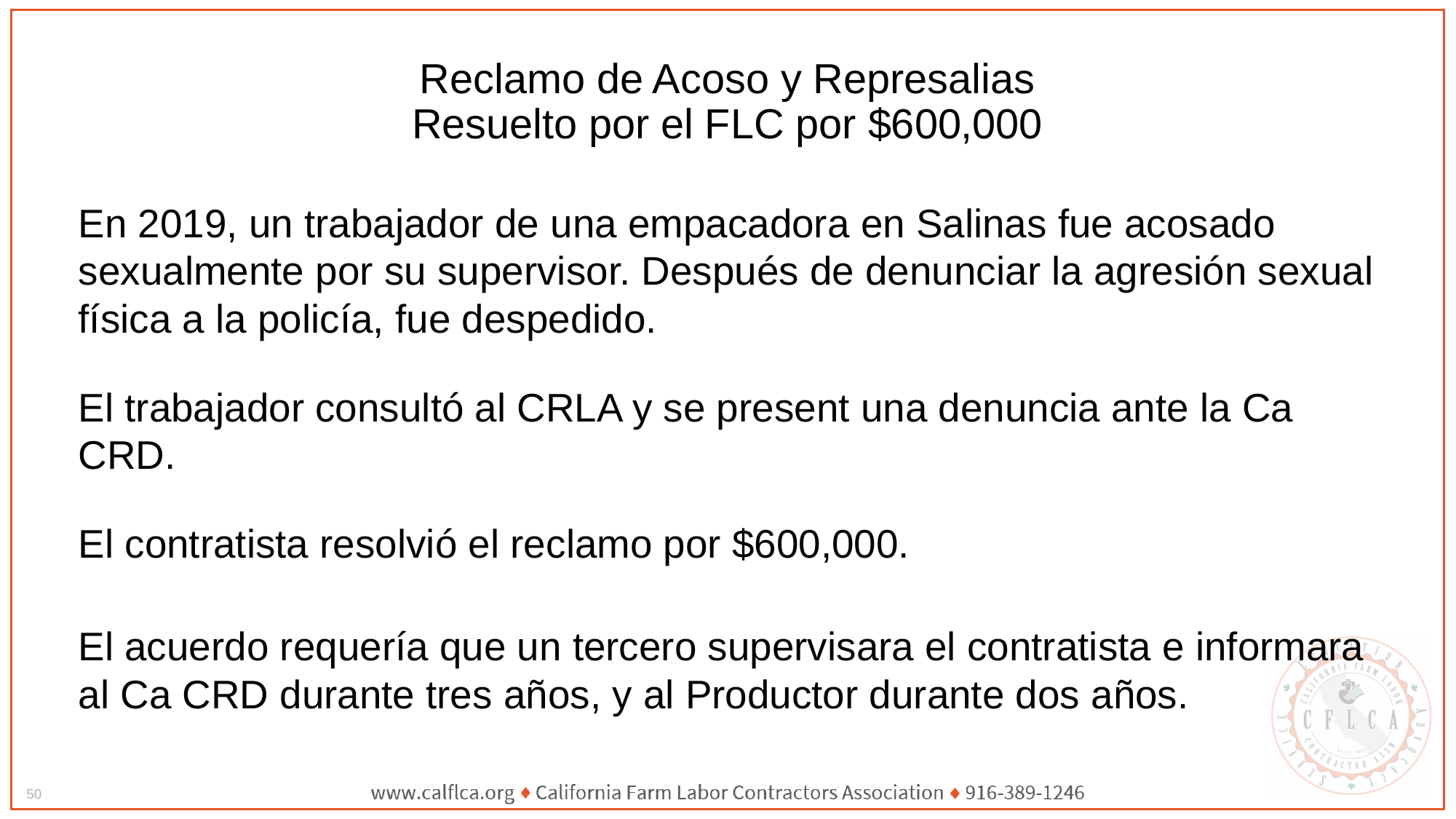

# Reclamo de Acoso y Represalias Resuelto por el FLC por $600,000
En 2019, un trabajador de una empacadora en Salinas fue acosado sexualmente por su supervisor. Después de denunciar la agresión sexual física a la policía, fue despedido.

El trabajador consultó al CRLA y se present una denuncia ante la Ca CRD.

El contratista resolvió el reclamo por $600,000.

El acuerdo requería que un tercero supervisara el contratista e informara al Ca CRD durante tres años, y al Productor durante dos años.
50